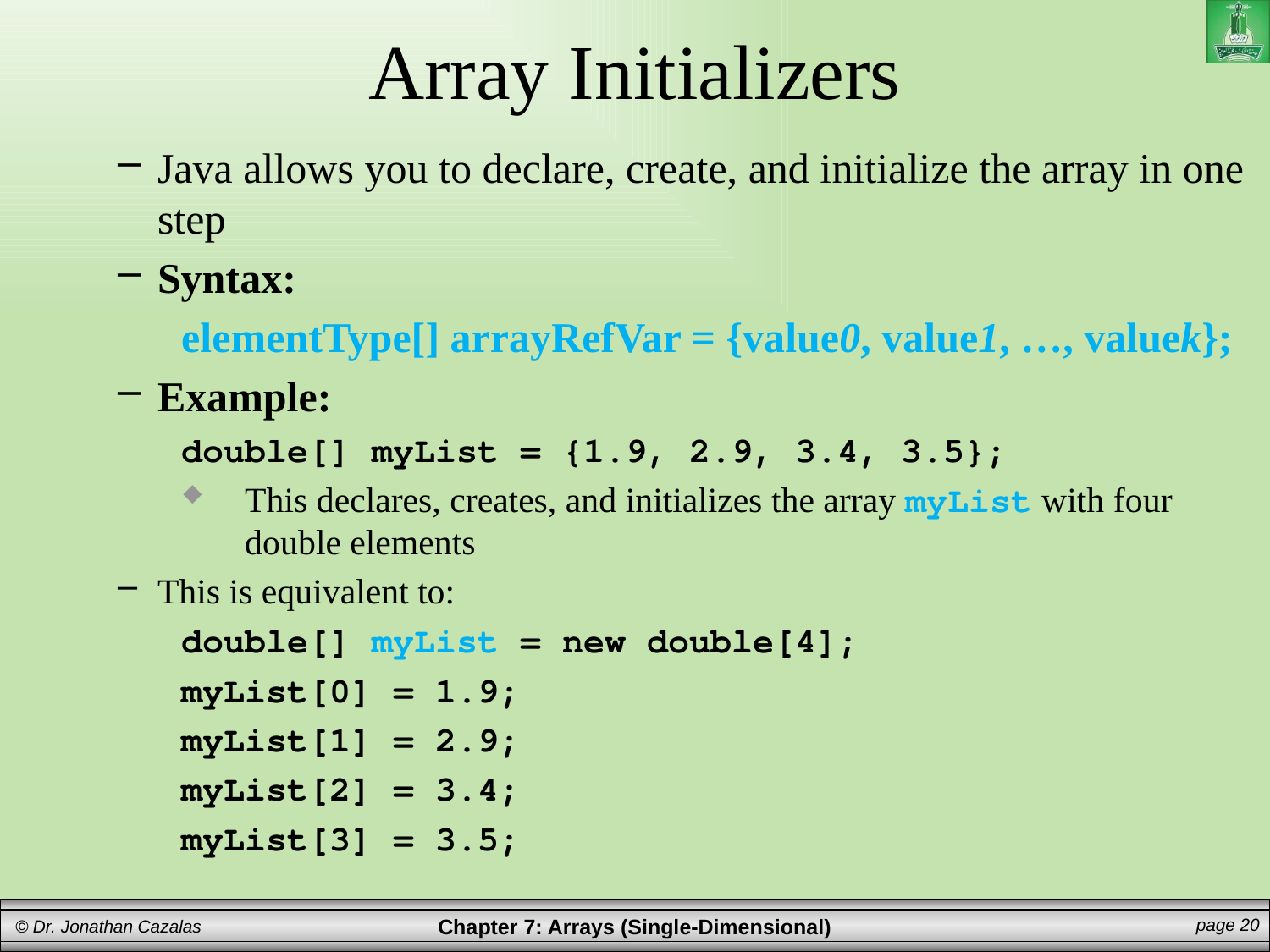

# Array Initializers
Java allows you to declare, create, and initialize the array in one step
Syntax:
elementType[] arrayRefVar = {value0, value1, …, valuek};
Example:
double[] myList = {1.9, 2.9, 3.4, 3.5};
This declares, creates, and initializes the array myList with four double elements
This is equivalent to:
double[] myList = new double[4];
myList[0] = 1.9;
myList[1] = 2.9;
myList[2] = 3.4;
myList[3] = 3.5;